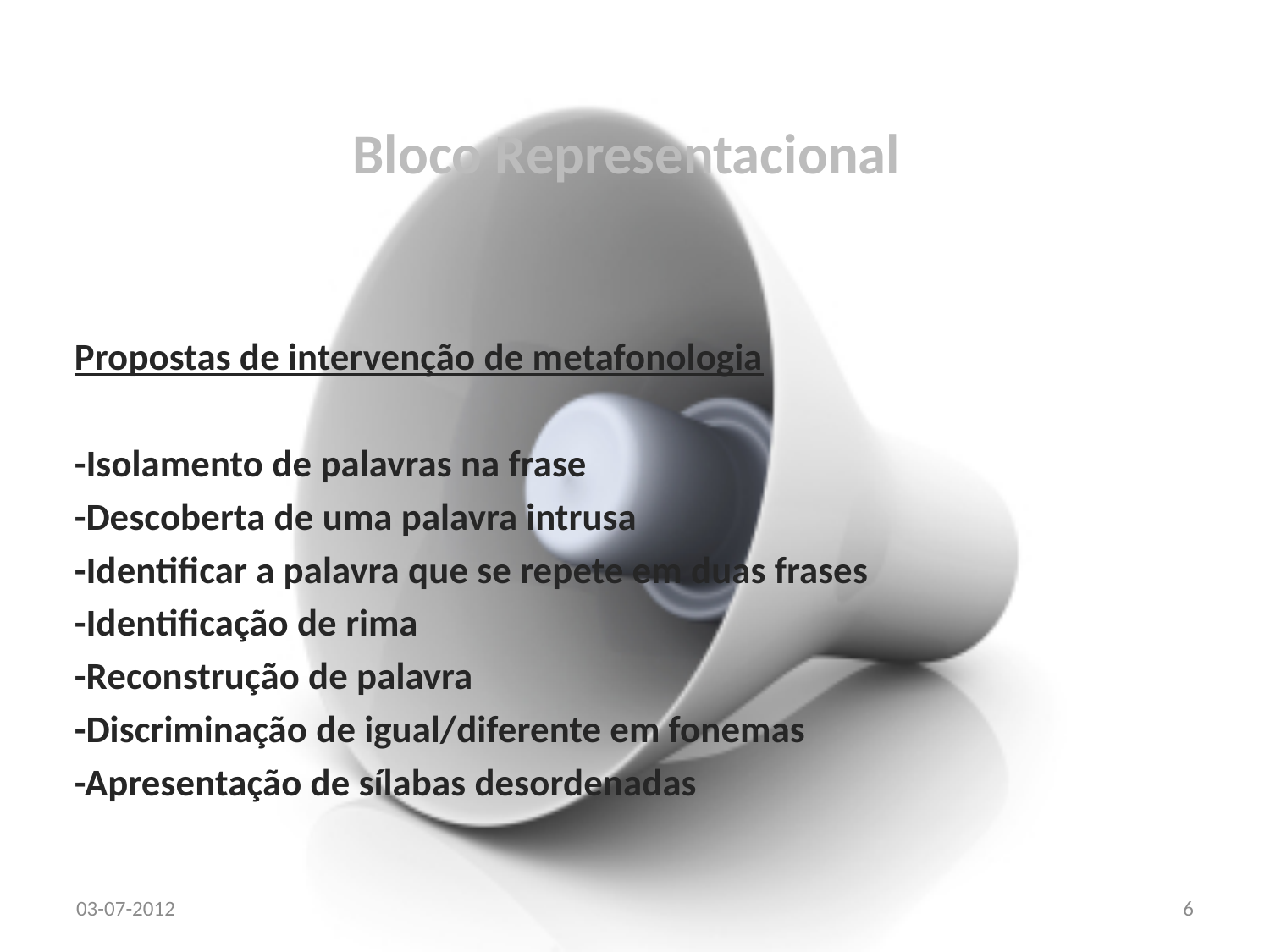

# Bloco Representacional
Propostas de intervenção de metafonologia

-Isolamento de palavras na frase
-Descoberta de uma palavra intrusa
-Identificar a palavra que se repete em duas frases
-Identificação de rima
-Reconstrução de palavra
-Discriminação de igual/diferente em fonemas
-Apresentação de sílabas desordenadas

03-07-2012

6